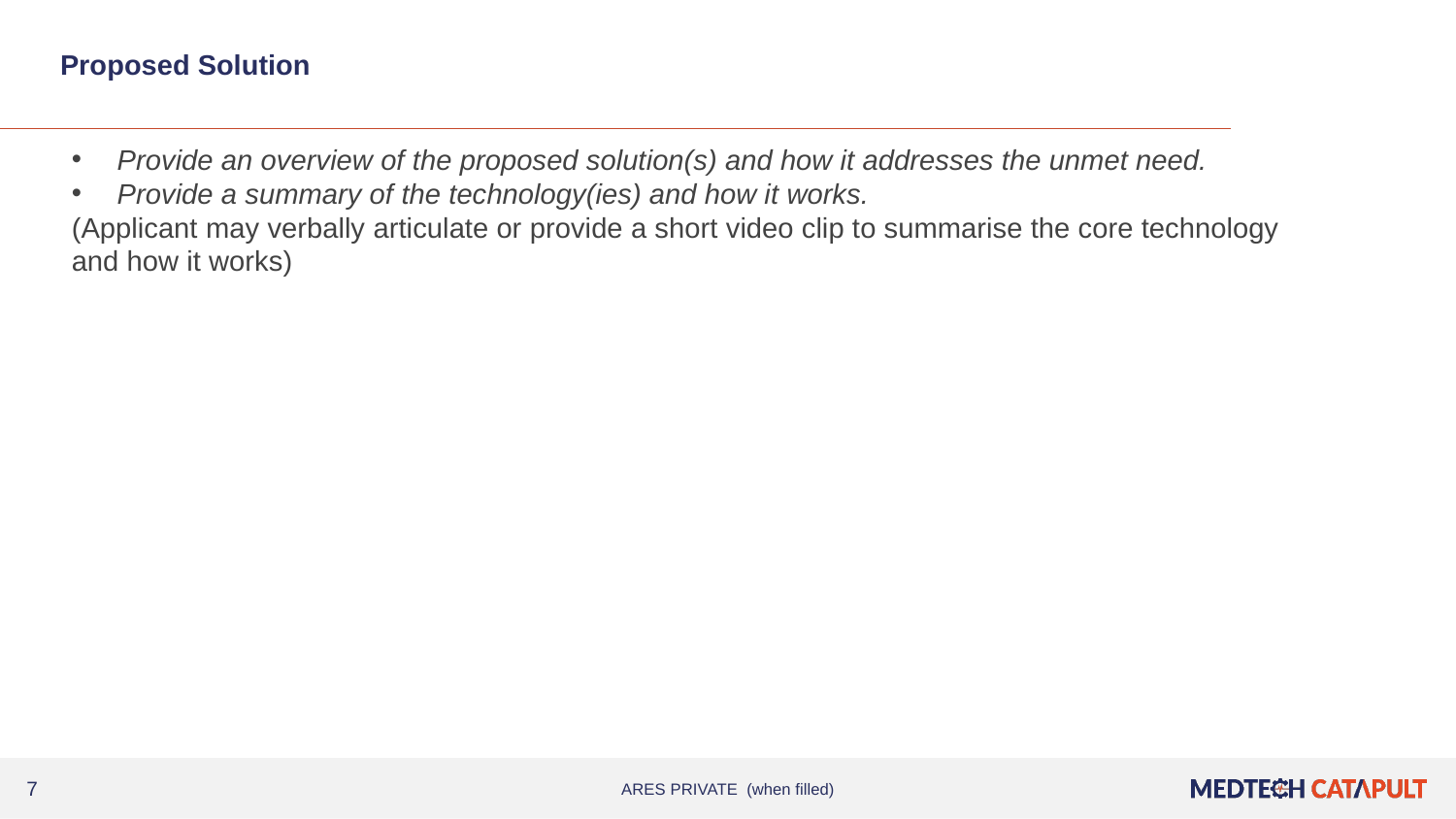

# Proposed Solution
Provide an overview of the proposed solution(s) and how it addresses the unmet need.
Provide a summary of the technology(ies) and how it works.
(Applicant may verbally articulate or provide a short video clip to summarise the core technology and how it works)
ARES PRIVATE  (when filled)